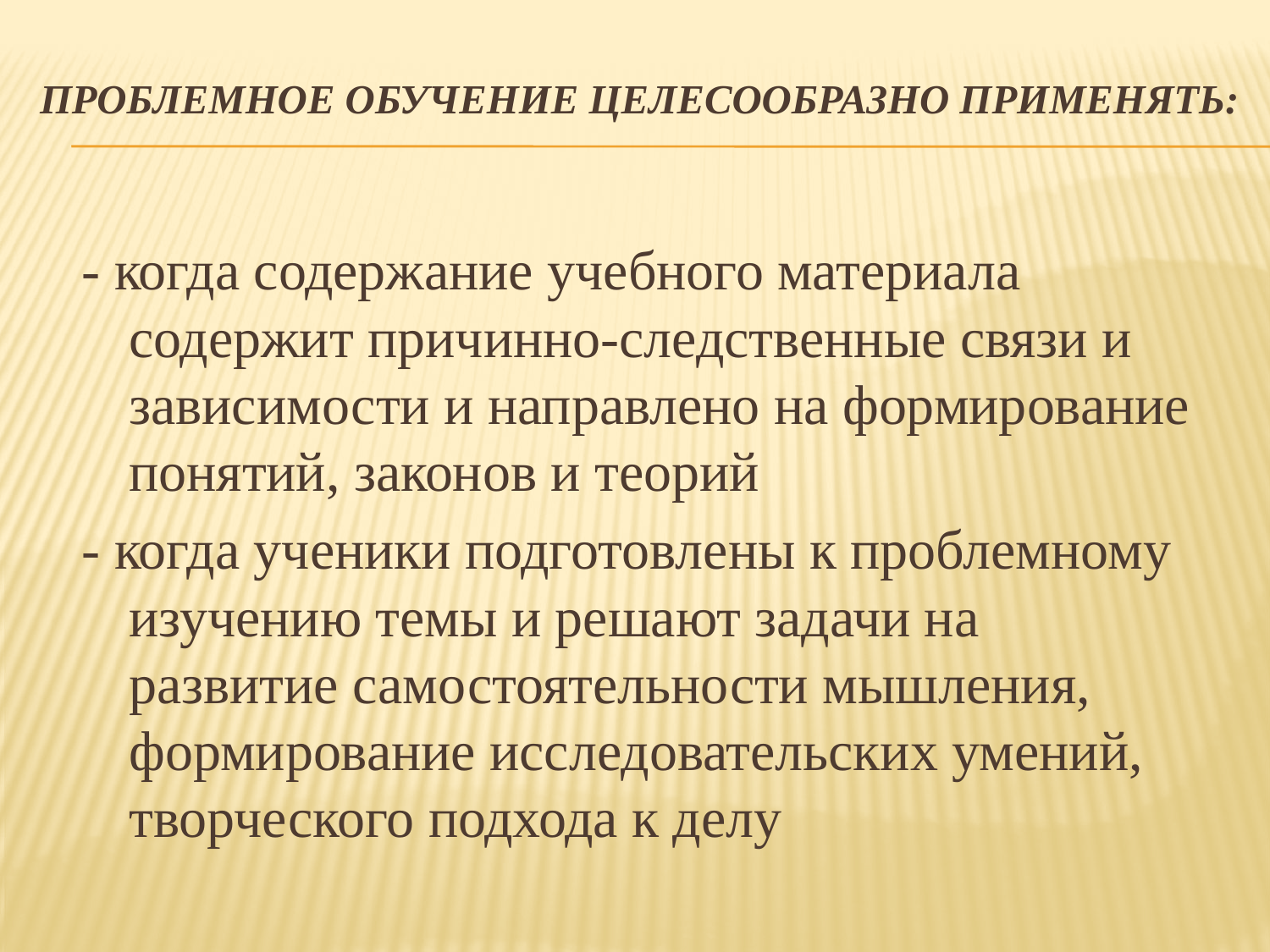

# Проблемное обучение целесообразно применять:
- когда содержание учебного материала содержит причинно-следственные связи и зависимости и направлено на формирование понятий, законов и теорий
- когда ученики подготовлены к проблемному изучению темы и решают задачи на развитие самостоятельности мышления, формирование исследовательских умений, творческого подхода к делу